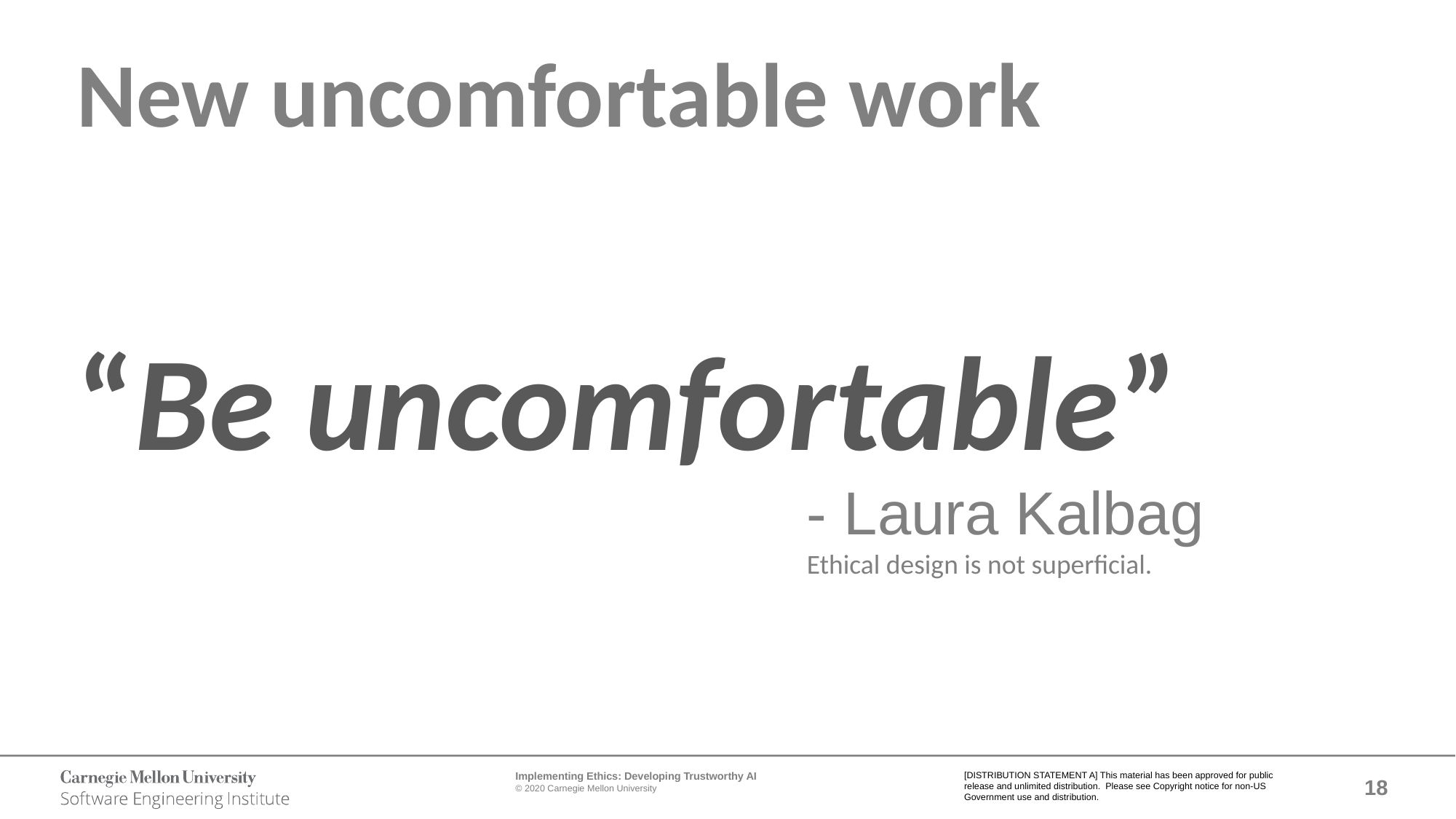

# New uncomfortable work “Be uncomfortable”
- Laura Kalbag
Ethical design is not superficial.